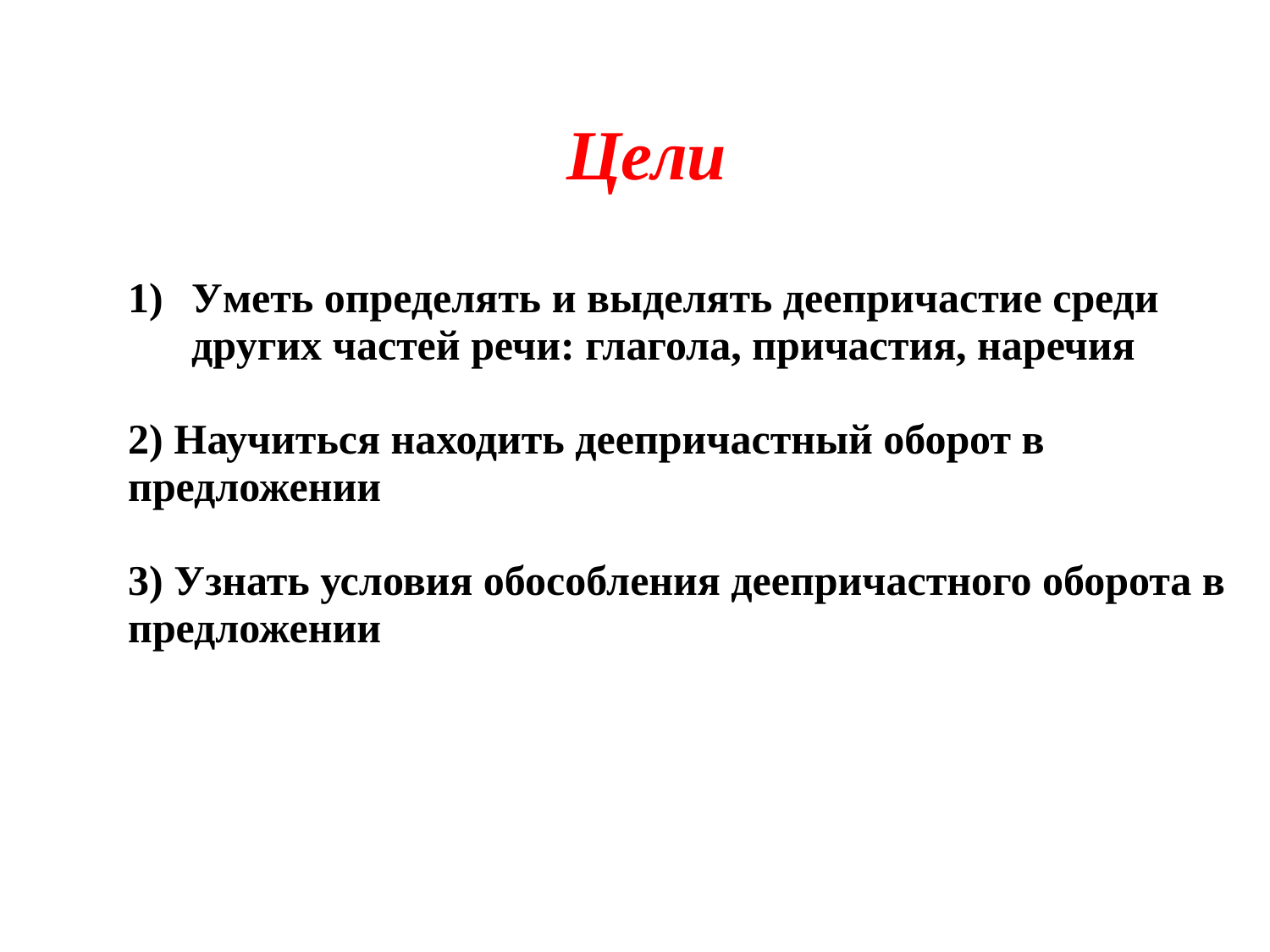

Цели
Уметь определять и выделять деепричастие среди других частей речи: глагола, причастия, наречия

2) Научиться находить деепричастный оборот в предложении

3) Узнать условия обособления деепричастного оборота в предложении